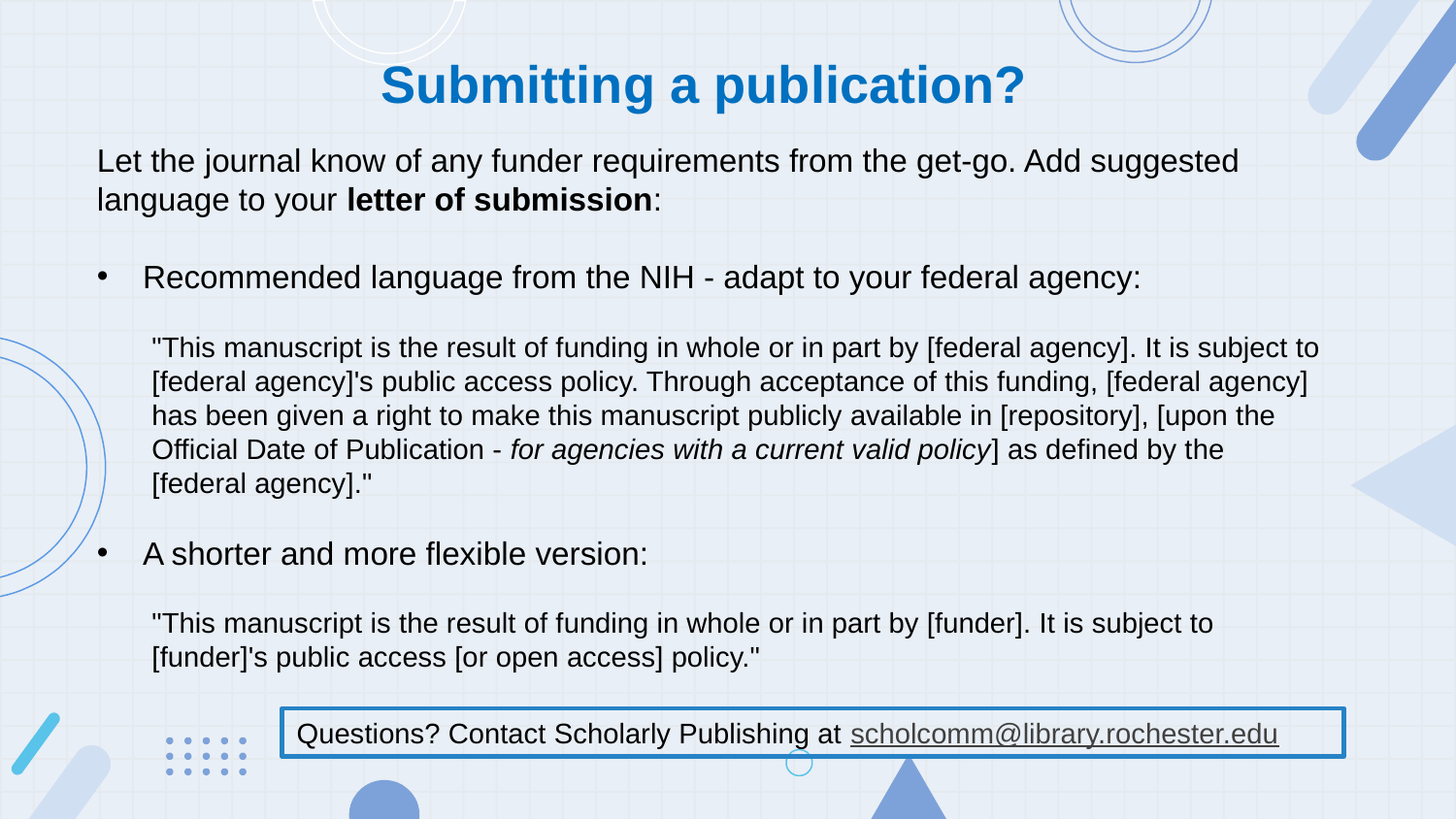

# Submitting a publication?
Let the journal know of any funder requirements from the get-go. Add suggested language to your letter of submission:

Recommended language from the NIH - adapt to your federal agency:

"This manuscript is the result of funding in whole or in part by [federal agency]. It is subject to [federal agency]'s public access policy. Through acceptance of this funding, [federal agency] has been given a right to make this manuscript publicly available in [repository], [upon the Official Date of Publication - for agencies with a current valid policy] as defined by the [federal agency]."

A shorter and more flexible version:

"This manuscript is the result of funding in whole or in part by [funder]. It is subject to [funder]'s public access [or open access] policy."
Questions? Contact Scholarly Publishing at scholcomm@library.rochester.edu